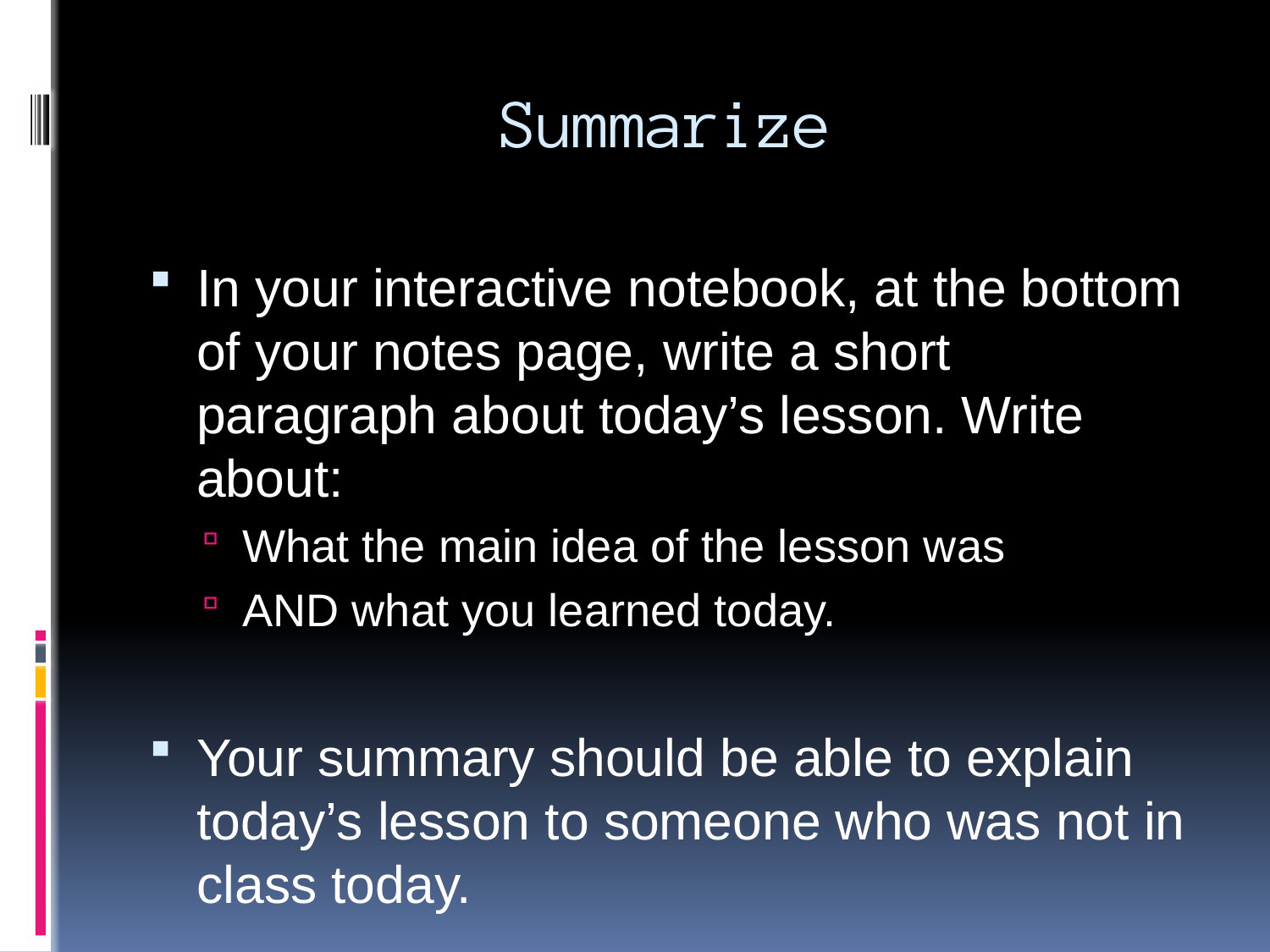

# Summarize
In your interactive notebook, at the bottom of your notes page, write a short paragraph about today’s lesson. Write about:
What the main idea of the lesson was
AND what you learned today.

Your summary should be able to explain today’s lesson to someone who was not in class today.